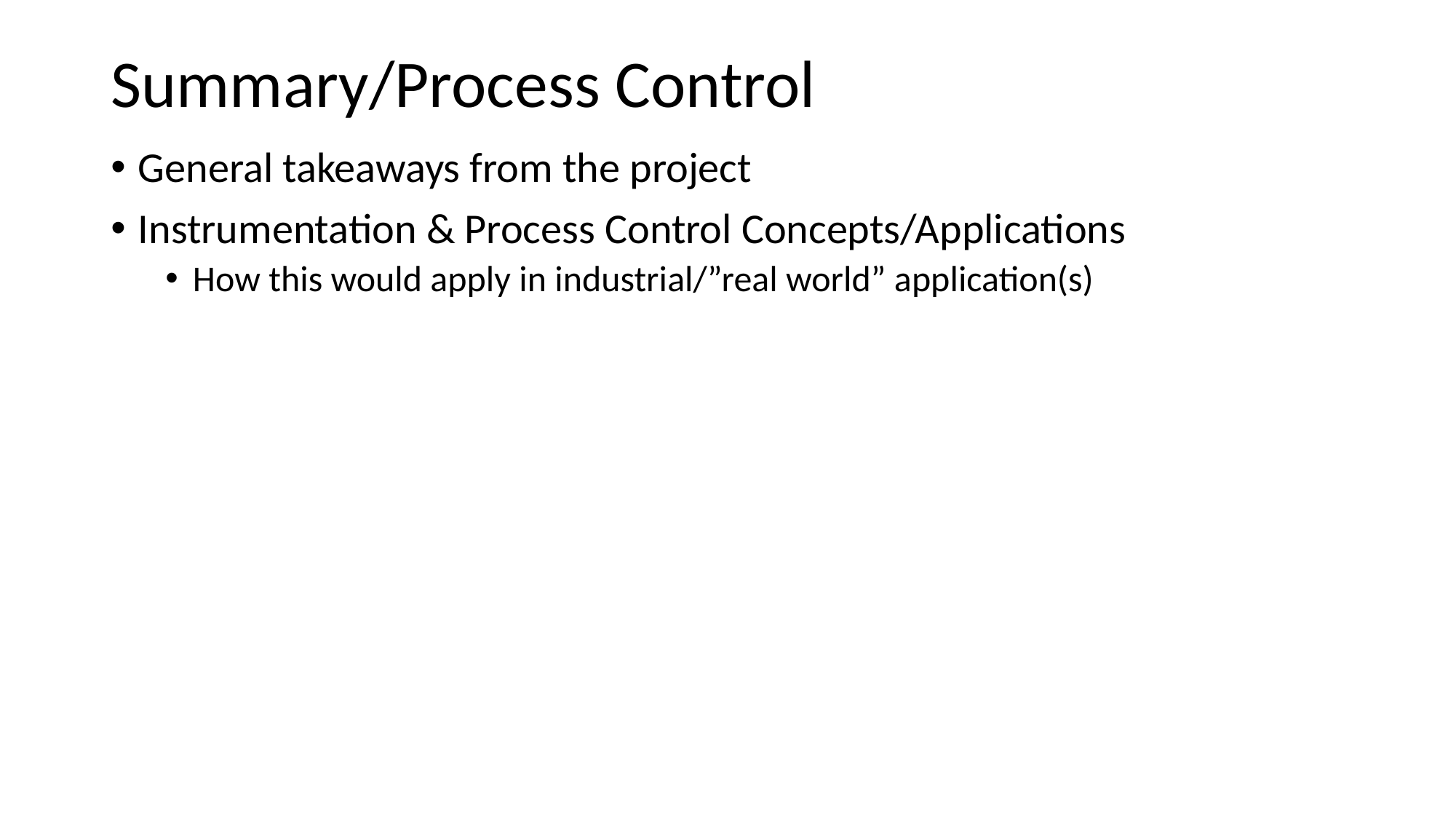

# Summary/Process Control
General takeaways from the project
Instrumentation & Process Control Concepts/Applications
How this would apply in industrial/”real world” application(s)